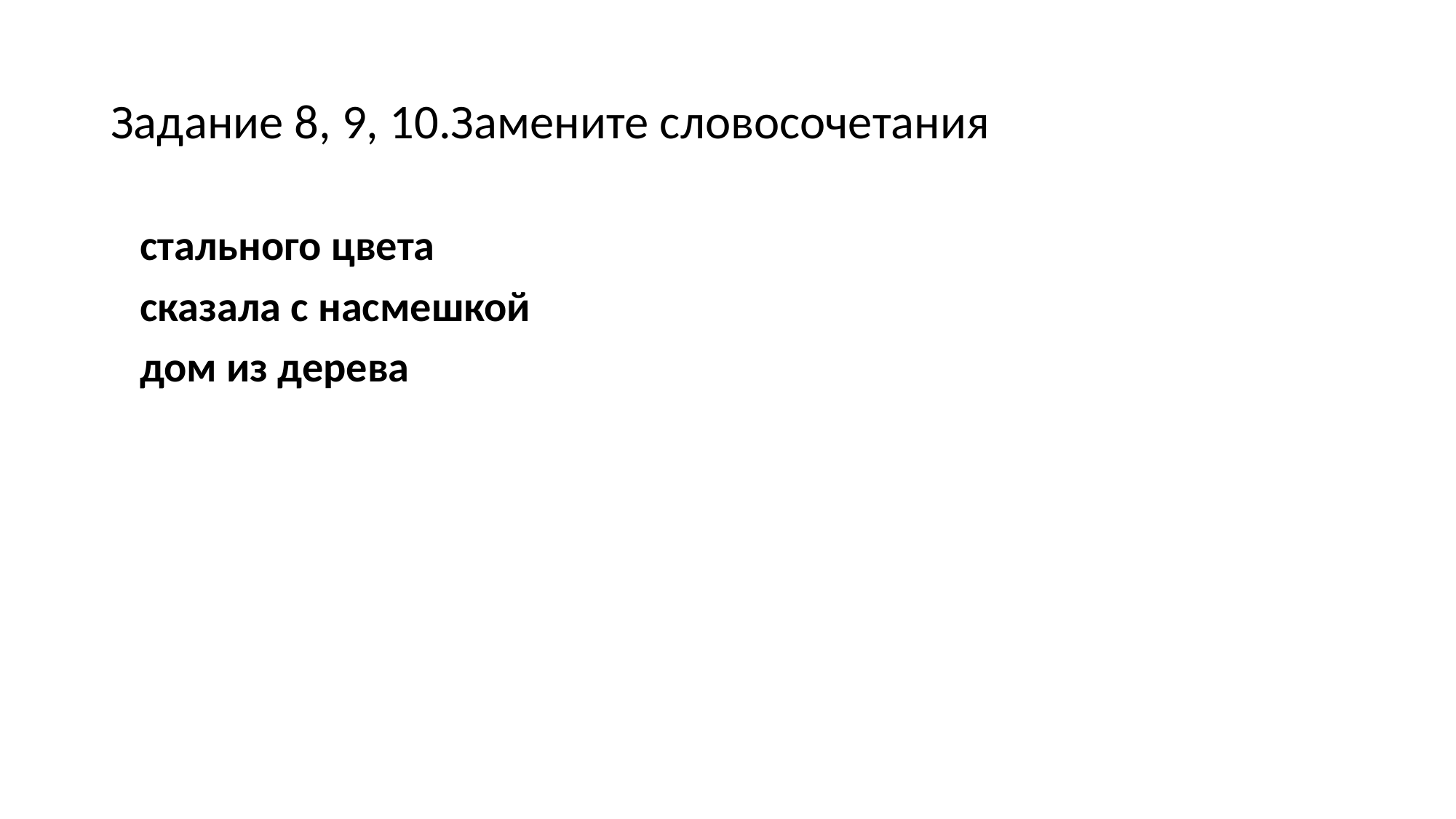

# Задание 8, 9, 10.Замените словосочетания
   стального цвета
   сказала с насмешкой
   дом из дерева